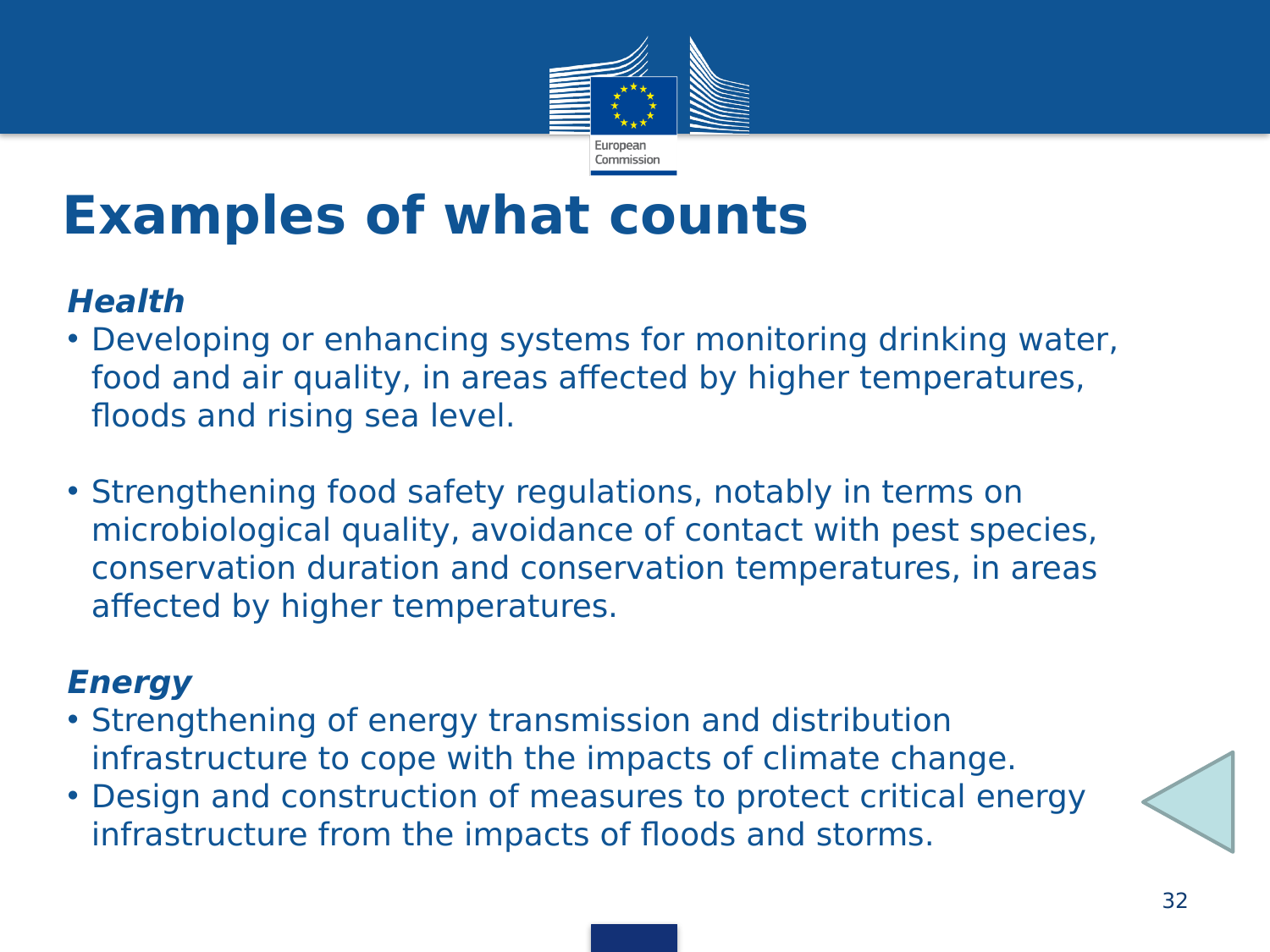

Examples of what counts
Health
Developing or enhancing systems for monitoring drinking water, food and air quality, in areas affected by higher temperatures, floods and rising sea level.

Strengthening food safety regulations, notably in terms on microbiological quality, avoidance of contact with pest species, conservation duration and conservation temperatures, in areas affected by higher temperatures.
Energy
Strengthening of energy transmission and distribution infrastructure to cope with the impacts of climate change.
Design and construction of measures to protect critical energy infrastructure from the impacts of floods and storms.